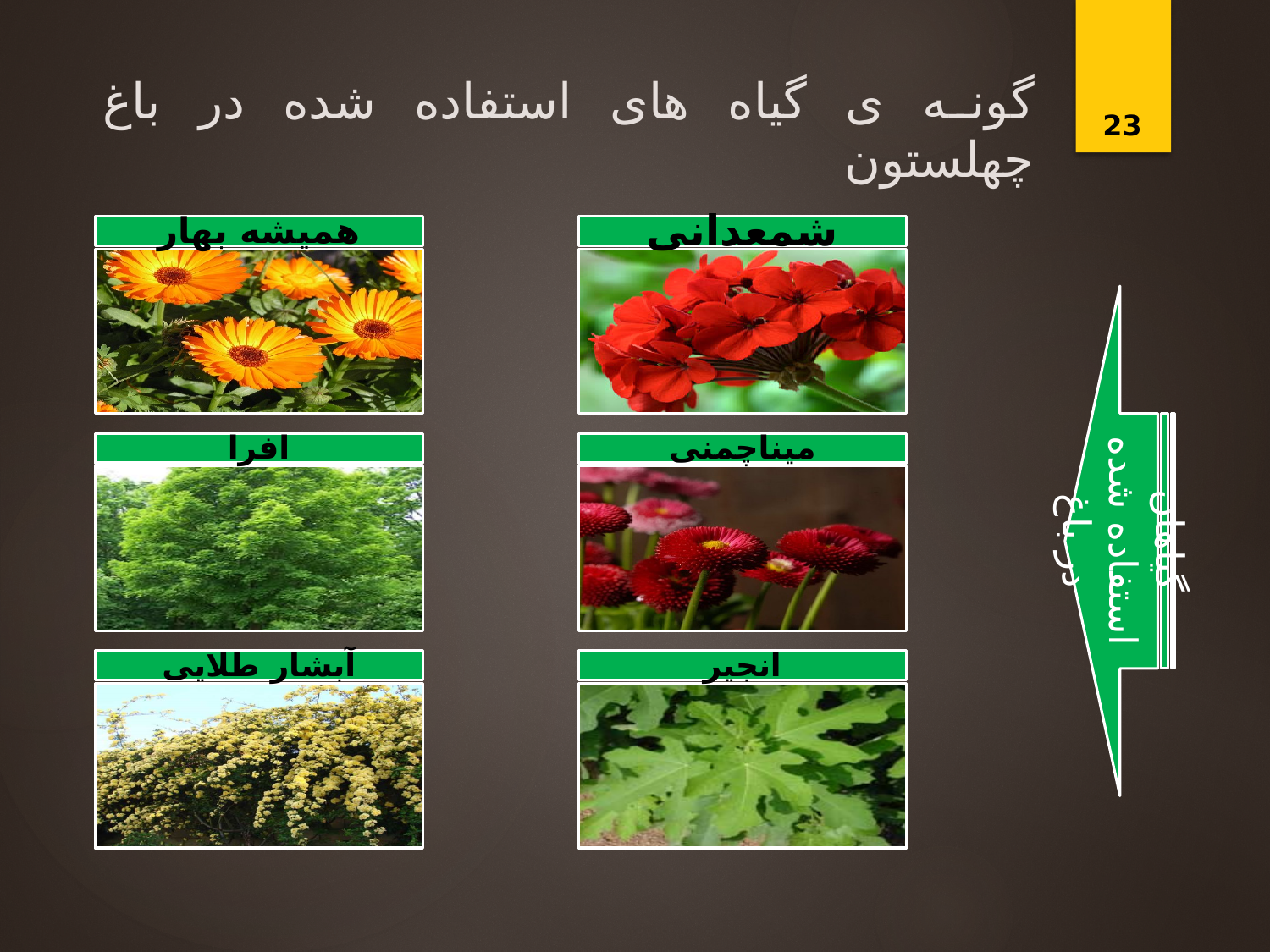

23
# گونه ی گیاه های استفاده شده در باغ چهلستون
میناچمنی
افرا
همیشه بهار
شمعدانی
انجیر
گیاهان استفاده شده در باغ